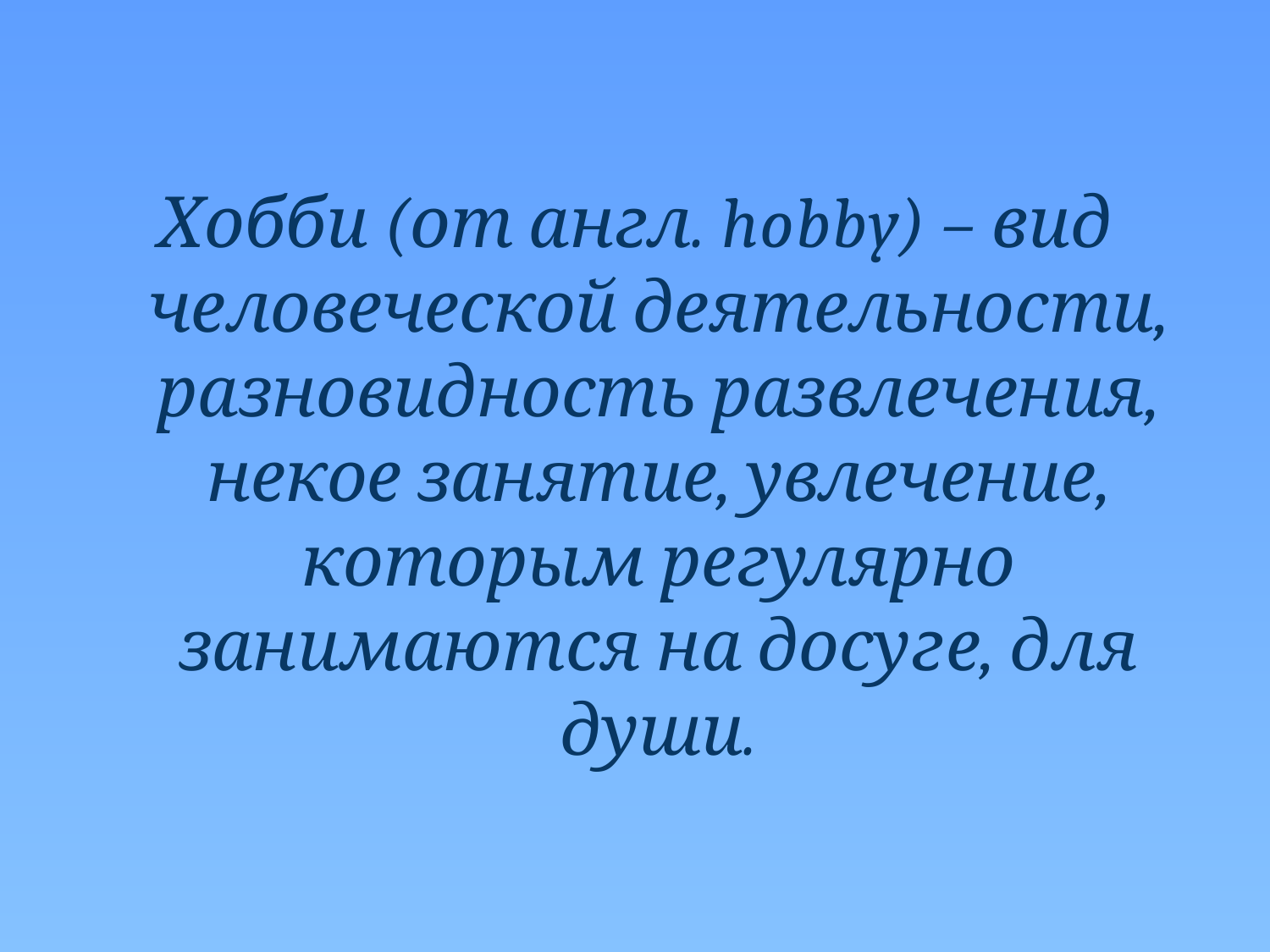

#

Хобби (от англ. hobby) – вид человеческой деятельности, разновидность развлечения, некое занятие, увлечение, которым регулярно занимаются на досуге, для души.